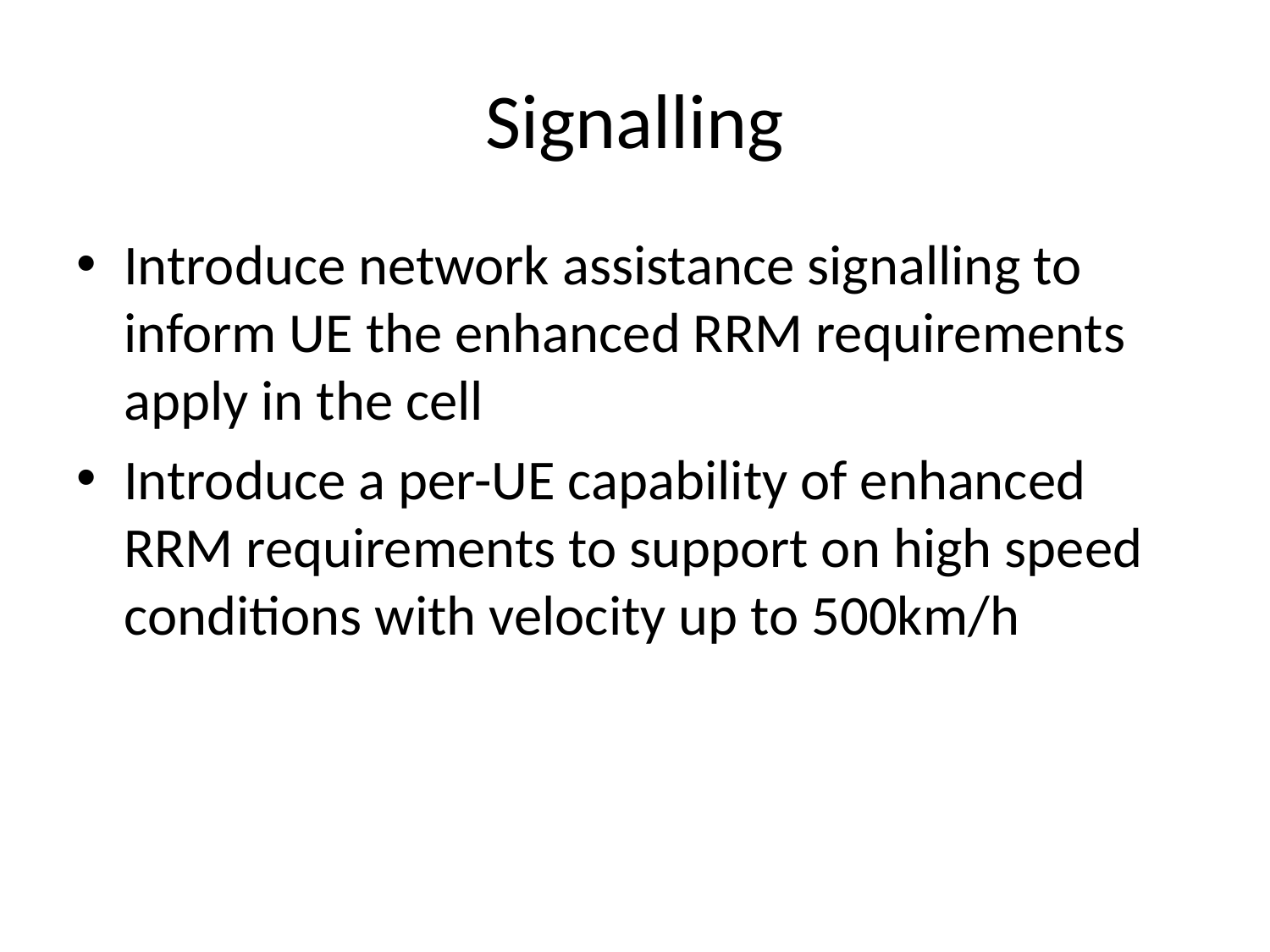

# Signalling
Introduce network assistance signalling to inform UE the enhanced RRM requirements apply in the cell
Introduce a per-UE capability of enhanced RRM requirements to support on high speed conditions with velocity up to 500km/h